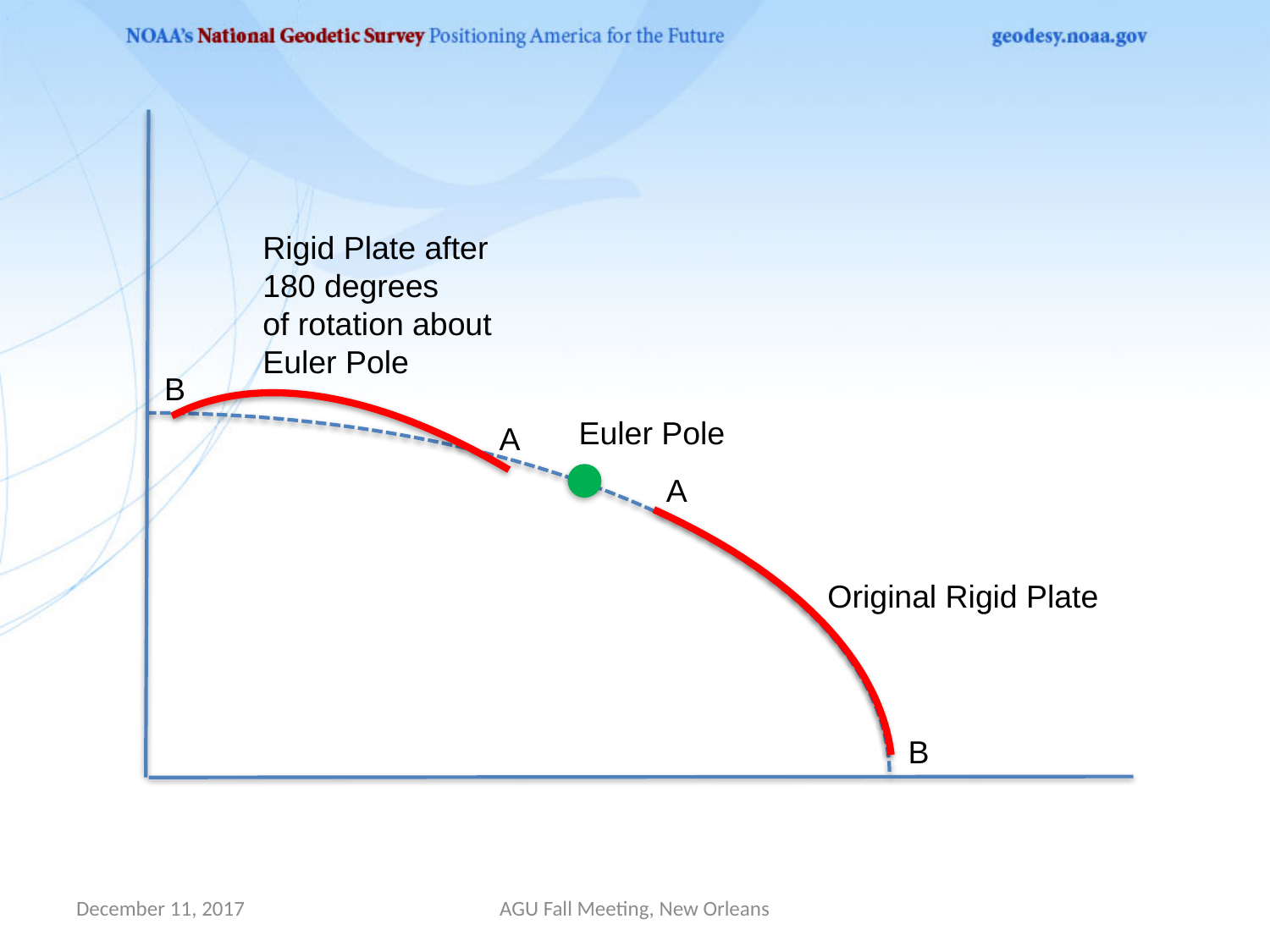

Rigid Plate after
180 degrees
of rotation about
Euler Pole
B
Euler Pole

A
A

Original Rigid Plate

B
December 11, 2017
AGU Fall Meeting, New Orleans